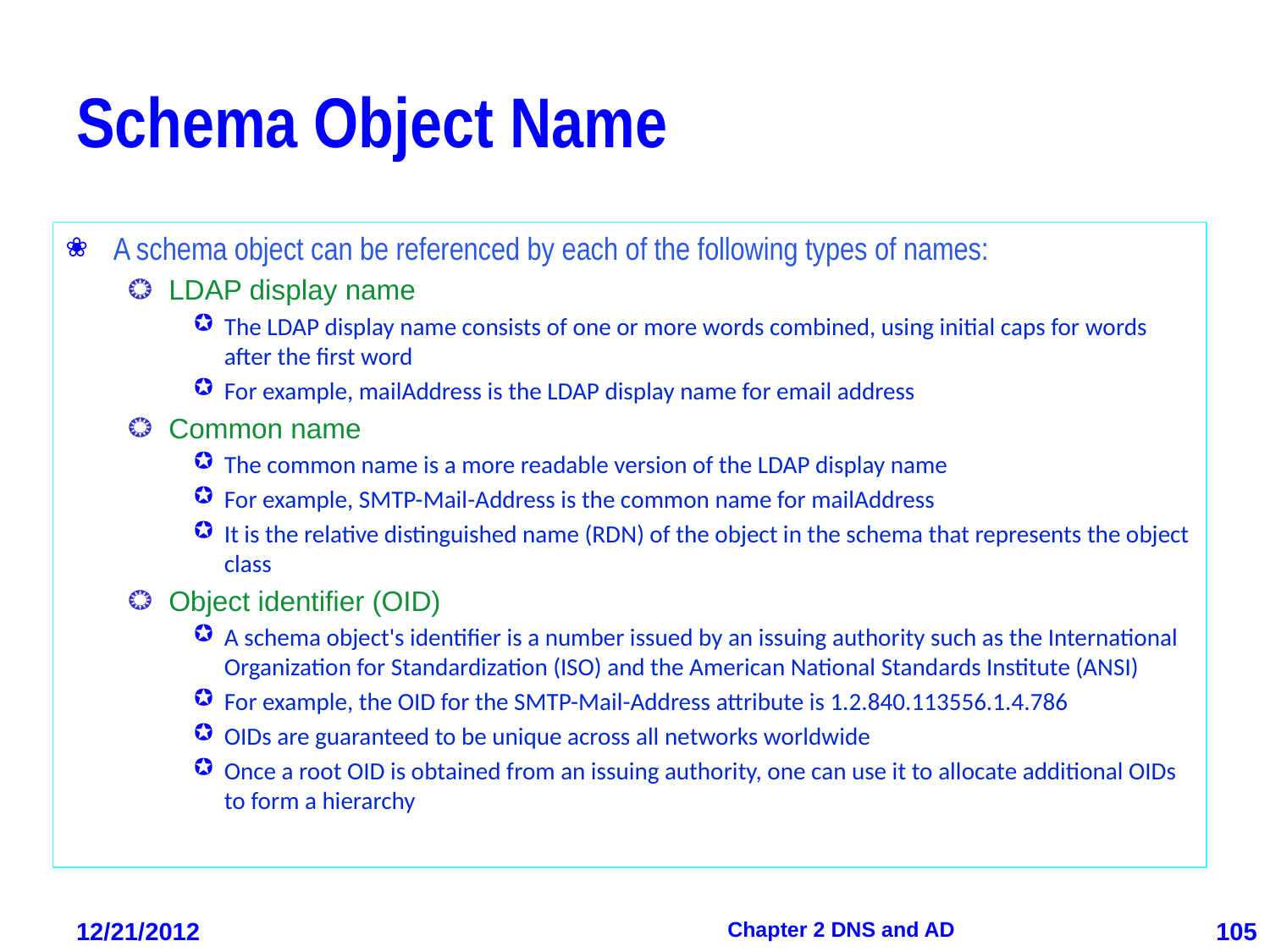

# Schema Object Name
A schema object can be referenced by each of the following types of names:
LDAP display name
The LDAP display name consists of one or more words combined, using initial caps for words after the first word
For example, mailAddress is the LDAP display name for email address
Common name
The common name is a more readable version of the LDAP display name
For example, SMTP-Mail-Address is the common name for mailAddress
It is the relative distinguished name (RDN) of the object in the schema that represents the object class
Object identifier (OID)
A schema object's identifier is a number issued by an issuing authority such as the International Organization for Standardization (ISO) and the American National Standards Institute (ANSI)
For example, the OID for the SMTP-Mail-Address attribute is 1.2.840.113556.1.4.786
OIDs are guaranteed to be unique across all networks worldwide
Once a root OID is obtained from an issuing authority, one can use it to allocate additional OIDs to form a hierarchy

12/21/2012
Chapter 2 DNS and AD
105